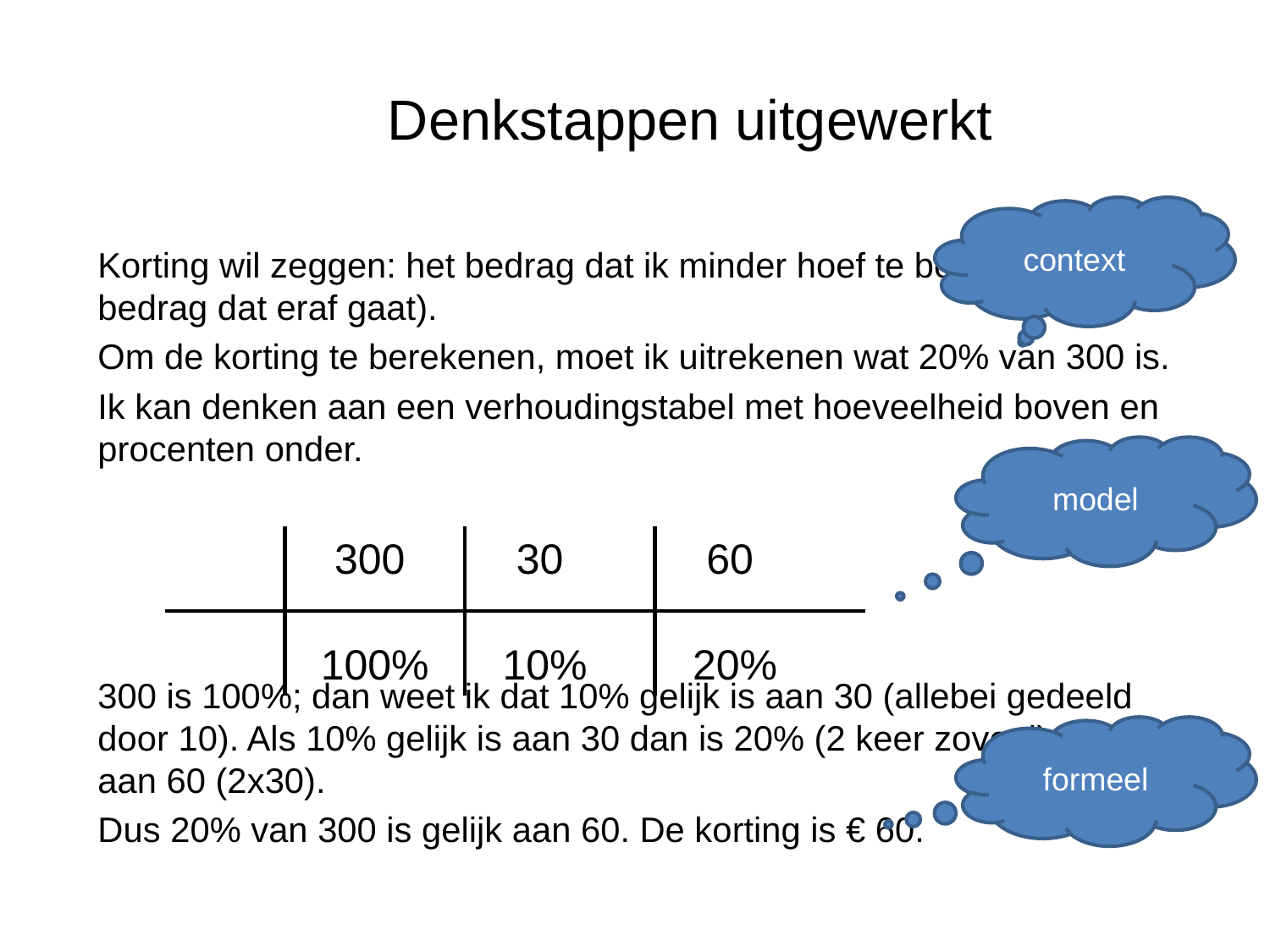

# Denkstappen uitgewerkt
context
Korting wil zeggen: het bedrag dat ik minder hoef te betalen (het bedrag dat eraf gaat).
Om de korting te berekenen, moet ik uitrekenen wat 20% van 300 is.
Ik kan denken aan een verhoudingstabel met hoeveelheid boven en procenten onder.

300 is 100%; dan weet ik dat 10% gelijk is aan 30 (allebei gedeeld door 10). Als 10% gelijk is aan 30 dan is 20% (2 keer zoveel) gelijk aan 60 (2x30).
Dus 20% van 300 is gelijk aan 60. De korting is € 60.
model
300
100%
30
10%
60
20%
formeel